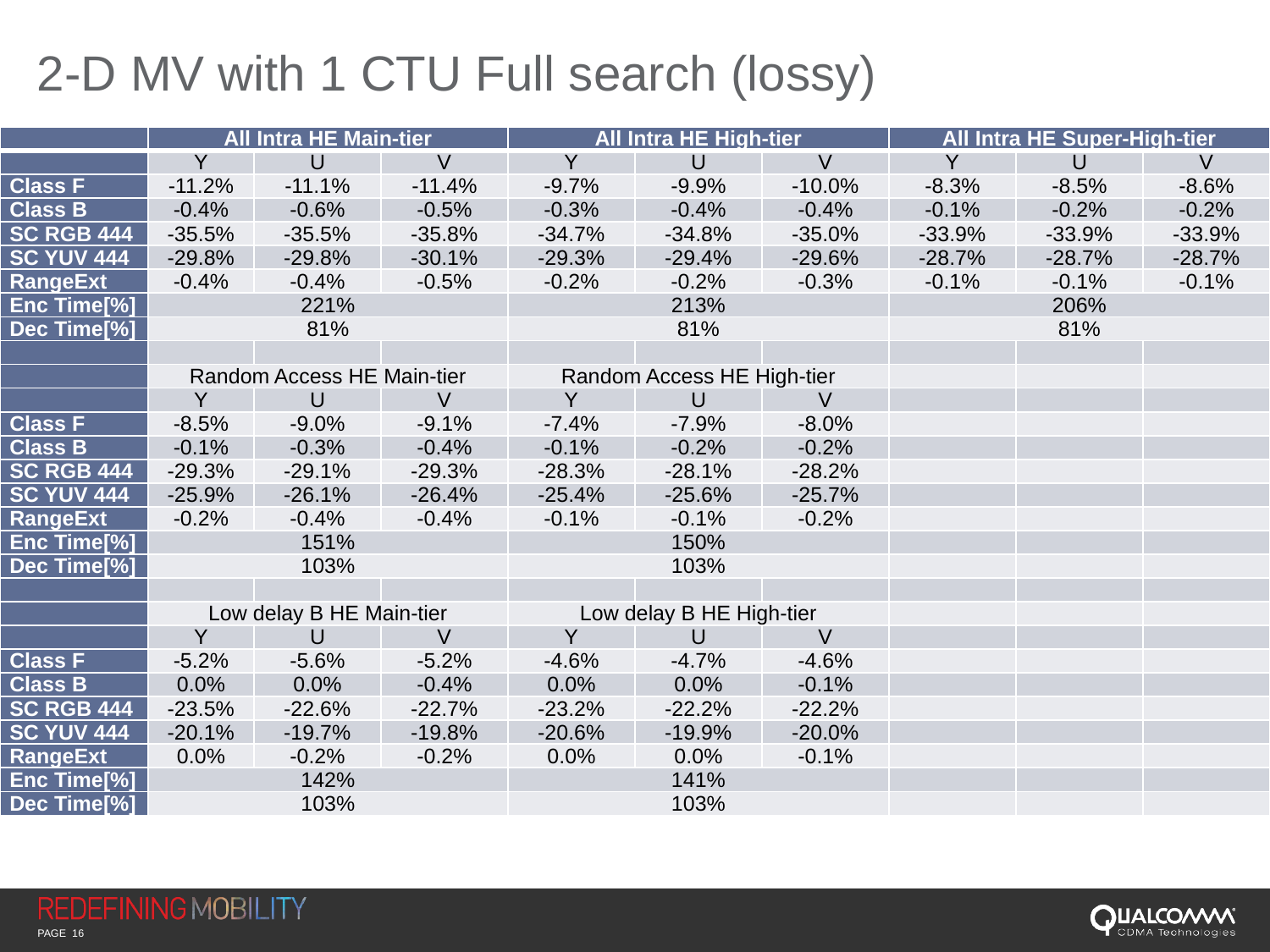

# 2-D MV with 1 CTU Full search (lossy)
|  | All Intra HE Main-tier |  |  | All Intra HE High-tier |  |  | All Intra HE Super-High-tier |  |  |
| --- | --- | --- | --- | --- | --- | --- | --- | --- | --- |
|  | Y | U | V | Y | U | V | Y | U | V |
| Class F | -11.2% | -11.1% | -11.4% | -9.7% | -9.9% | -10.0% | -8.3% | -8.5% | -8.6% |
| Class B | -0.4% | -0.6% | -0.5% | -0.3% | -0.4% | -0.4% | -0.1% | -0.2% | -0.2% |
| SC RGB 444 | -35.5% | -35.5% | -35.8% | -34.7% | -34.8% | -35.0% | -33.9% | -33.9% | -33.9% |
| SC YUV 444 | -29.8% | -29.8% | -30.1% | -29.3% | -29.4% | -29.6% | -28.7% | -28.7% | -28.7% |
| RangeExt | -0.4% | -0.4% | -0.5% | -0.2% | -0.2% | -0.3% | -0.1% | -0.1% | -0.1% |
| Enc Time[%] | 221% |  |  | 213% |  |  | 206% |  |  |
| Dec Time[%] | 81% |  |  | 81% |  |  | 81% |  |  |
|  |  |  |  |  |  |  |  |  |  |
|  | Random Access HE Main-tier |  |  | Random Access HE High-tier |  |  |  |  |  |
|  | Y | U | V | Y | U | V |  |  |  |
| Class F | -8.5% | -9.0% | -9.1% | -7.4% | -7.9% | -8.0% |  |  |  |
| Class B | -0.1% | -0.3% | -0.4% | -0.1% | -0.2% | -0.2% |  |  |  |
| SC RGB 444 | -29.3% | -29.1% | -29.3% | -28.3% | -28.1% | -28.2% |  |  |  |
| SC YUV 444 | -25.9% | -26.1% | -26.4% | -25.4% | -25.6% | -25.7% |  |  |  |
| RangeExt | -0.2% | -0.4% | -0.4% | -0.1% | -0.1% | -0.2% |  |  |  |
| Enc Time[%] | 151% |  |  | 150% |  |  |  |  |  |
| Dec Time[%] | 103% |  |  | 103% |  |  |  |  |  |
|  |  |  |  |  |  |  |  |  |  |
|  | Low delay B HE Main-tier |  |  | Low delay B HE High-tier |  |  |  |  |  |
|  | Y | U | V | Y | U | V |  |  |  |
| Class F | -5.2% | -5.6% | -5.2% | -4.6% | -4.7% | -4.6% |  |  |  |
| Class B | 0.0% | 0.0% | -0.4% | 0.0% | 0.0% | -0.1% |  |  |  |
| SC RGB 444 | -23.5% | -22.6% | -22.7% | -23.2% | -22.2% | -22.2% |  |  |  |
| SC YUV 444 | -20.1% | -19.7% | -19.8% | -20.6% | -19.9% | -20.0% |  |  |  |
| RangeExt | 0.0% | -0.2% | -0.2% | 0.0% | 0.0% | -0.1% |  |  |  |
| Enc Time[%] | 142% |  |  | 141% |  |  |  |  |  |
| Dec Time[%] | 103% |  |  | 103% |  |  |  |  |  |